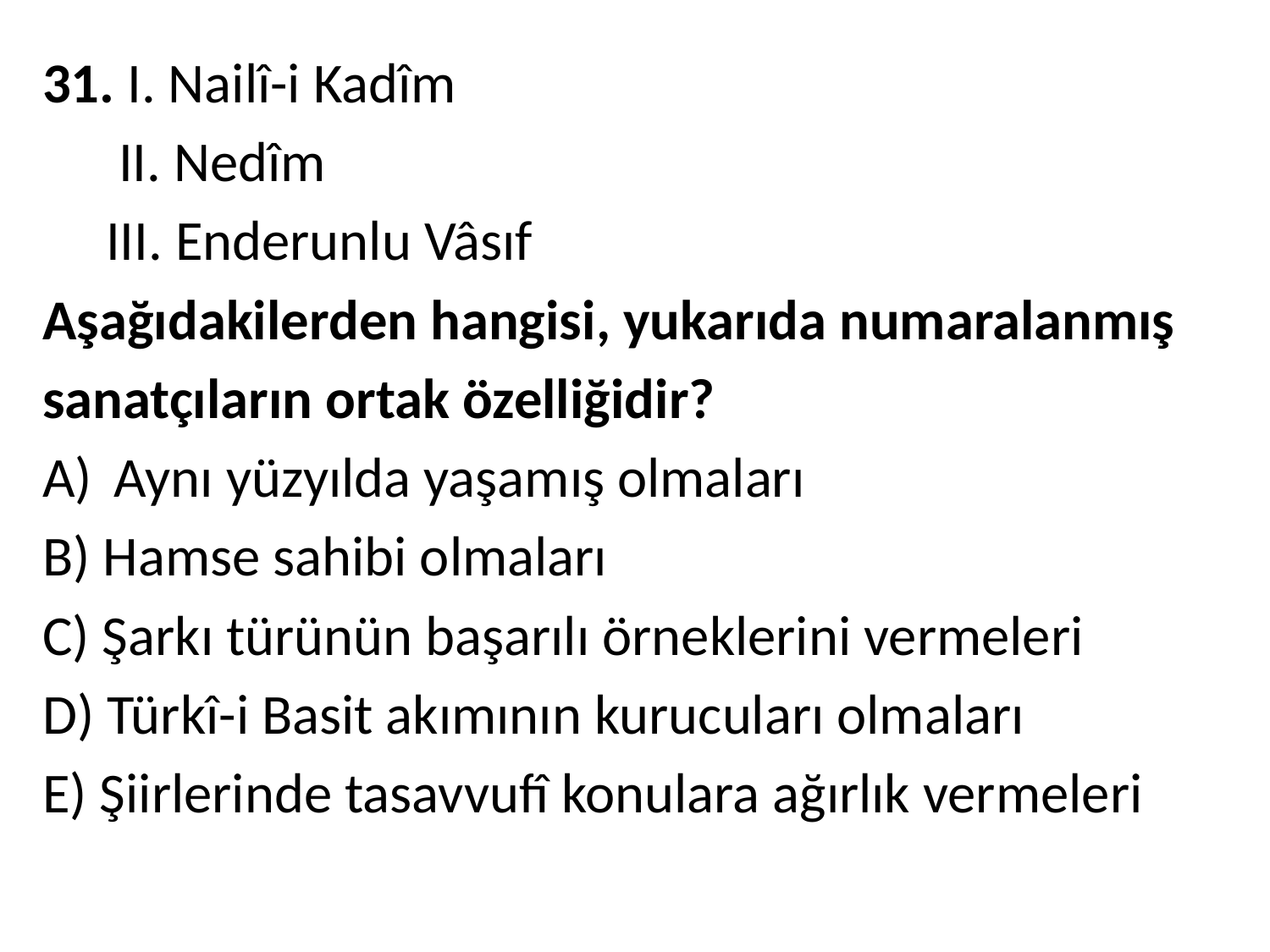

31. I. Nailî-i Kadîm
      II. Nedîm
     III. Enderunlu Vâsıf
Aşağıdakilerden hangisi, yukarıda numaralanmış
sanatçıların ortak özelliğidir?
Aynı yüzyılda yaşamış olmaları
B) Hamse sahibi olmaları
C) Şarkı türünün başarılı örneklerini vermeleri
D) Türkî-i Basit akımının kurucuları olmaları
E) Şiirlerinde tasavvufî konulara ağırlık vermeleri